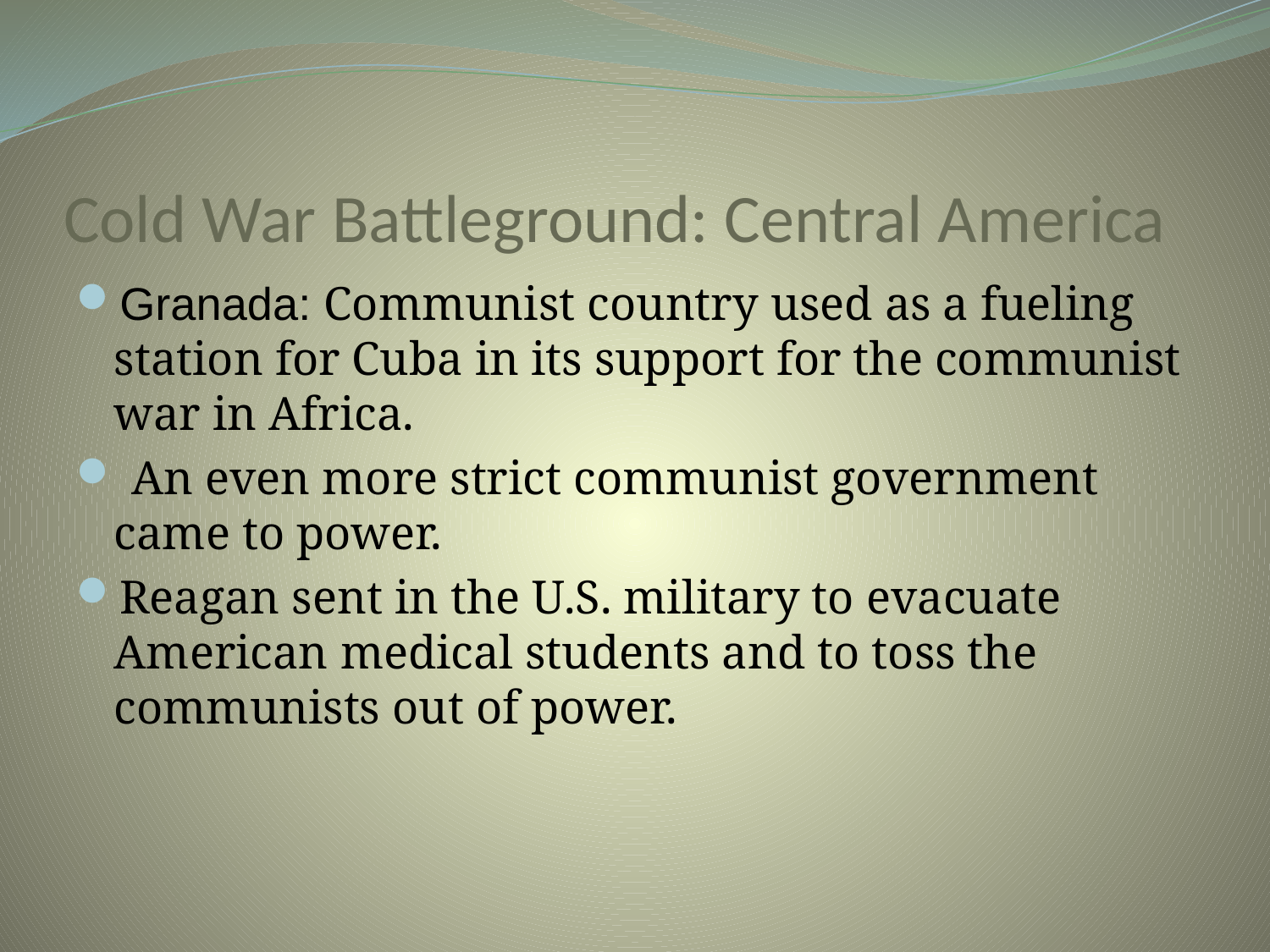

# Cold War Battleground: Central America
Granada: Communist country used as a fueling station for Cuba in its support for the communist war in Africa.
 An even more strict communist government came to power.
Reagan sent in the U.S. military to evacuate American medical students and to toss the communists out of power.